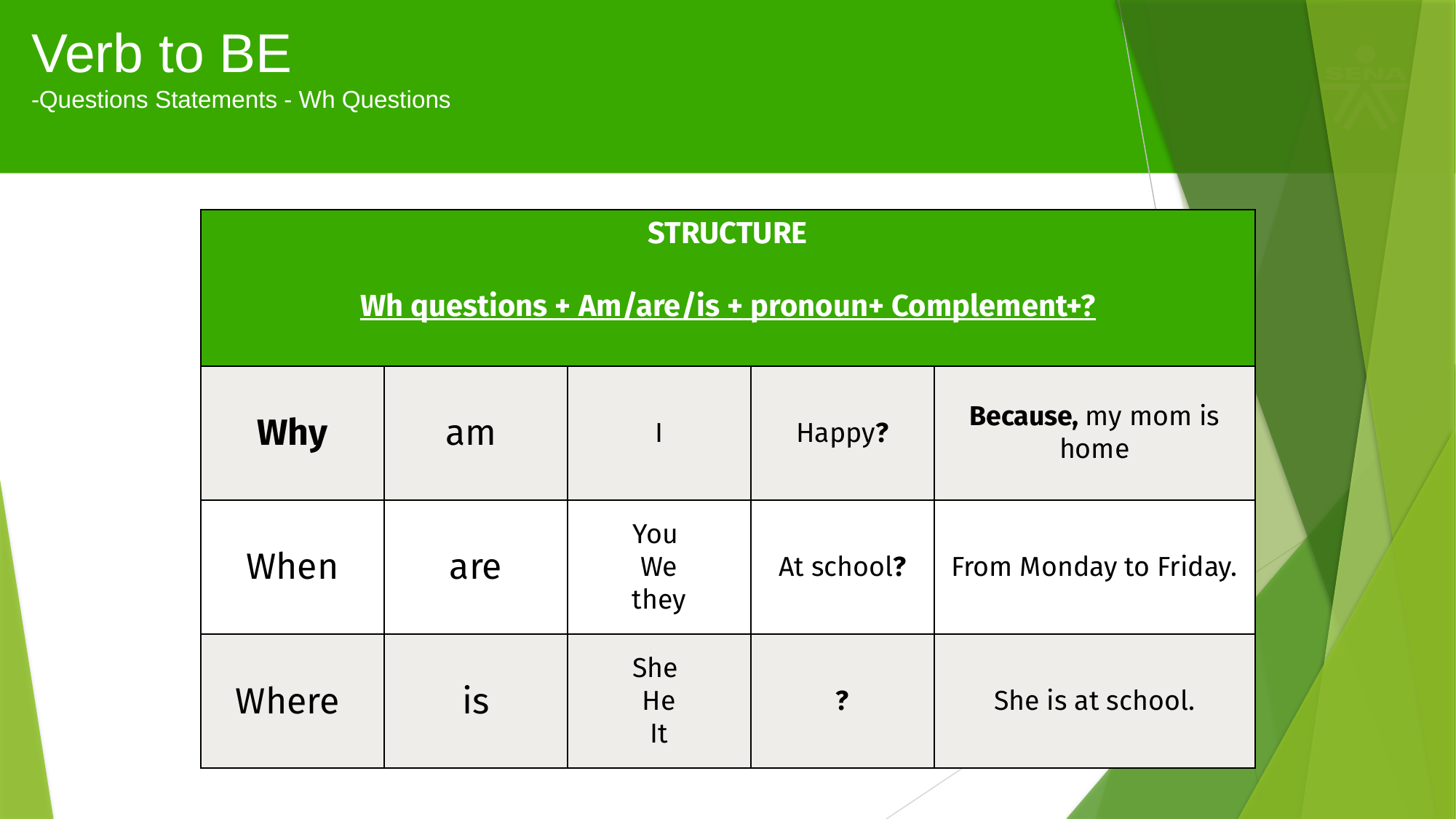

# Verb to BE -Questions Statements - Wh Questions
| STRUCTURE Wh questions + Am/are/is + pronoun+ Complement+? |  |  |  |  |
| --- | --- | --- | --- | --- |
| Why | am | I | Happy? | Because, my mom is home |
| When | are | You We they | At school? | From Monday to Friday. |
| Where | is | She He It | ? | She is at school. |